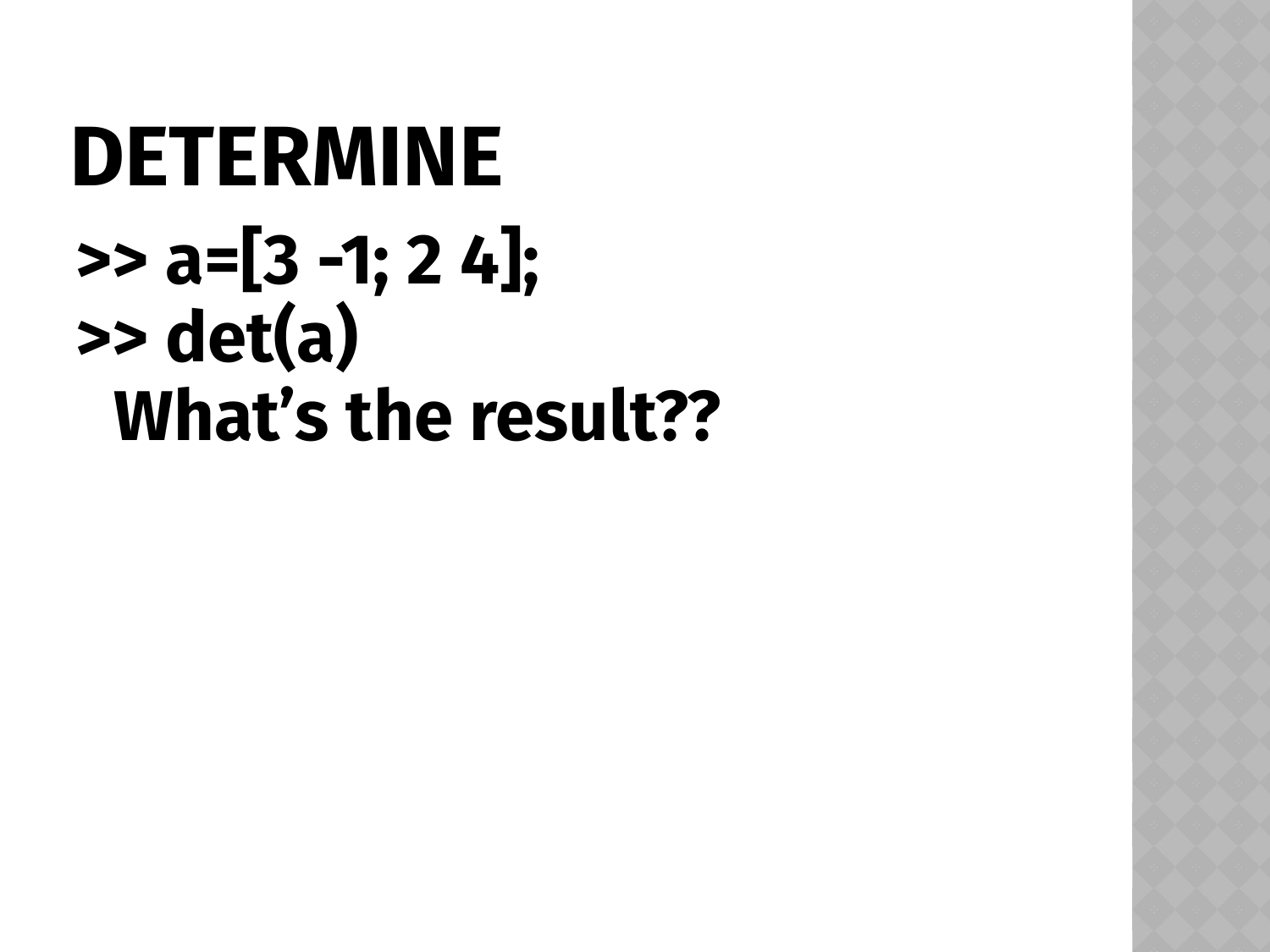

# Determine
>> a=[3 -1; 2 4];
>> det(a)
	What’s the result??